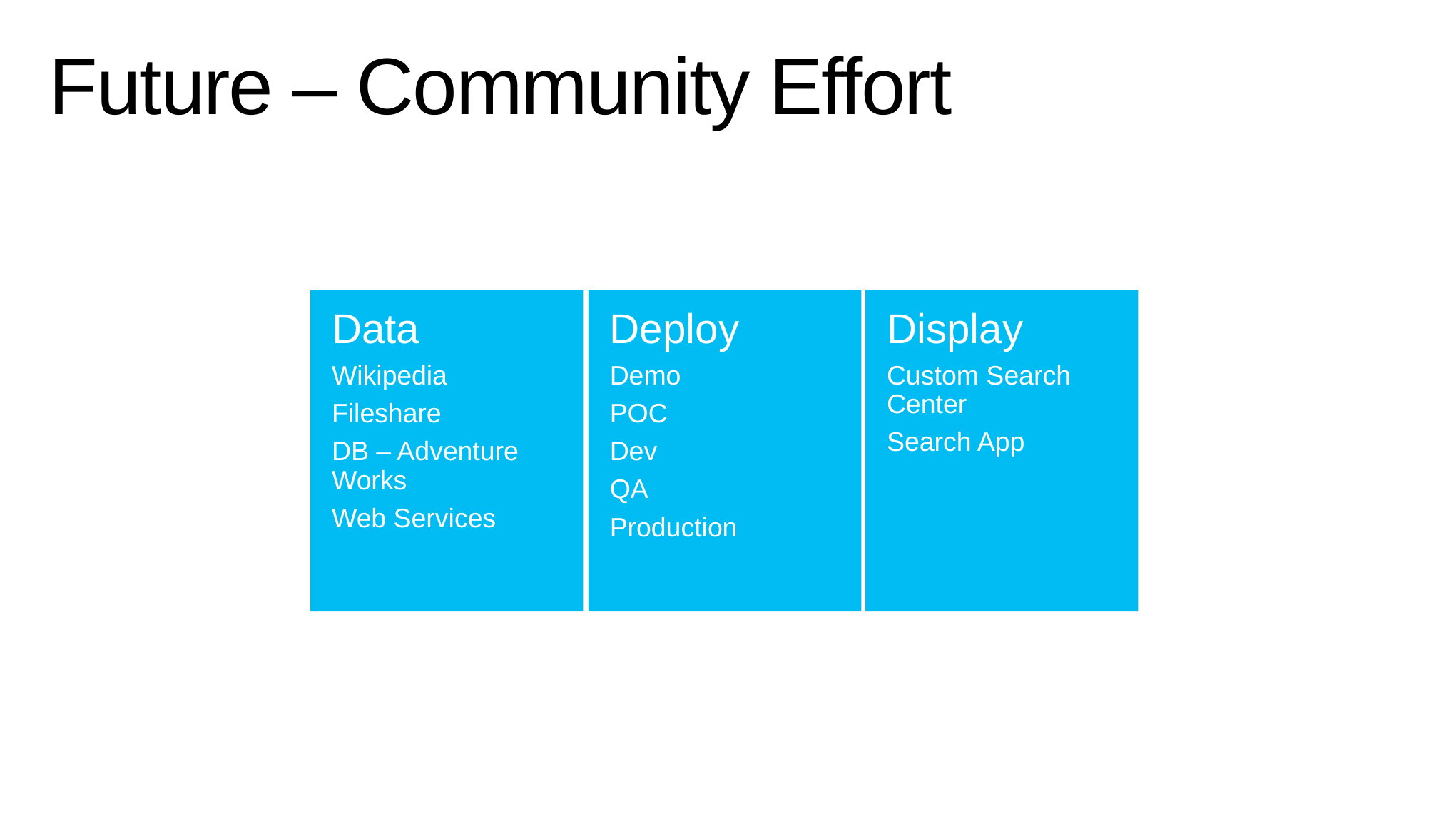

# Future – Community Effort

Data
Wikipedia
Fileshare
DB – Adventure Works
Web Services
Deploy
Demo
POC
Dev
QA
Production
Display
Custom Search Center
Search App